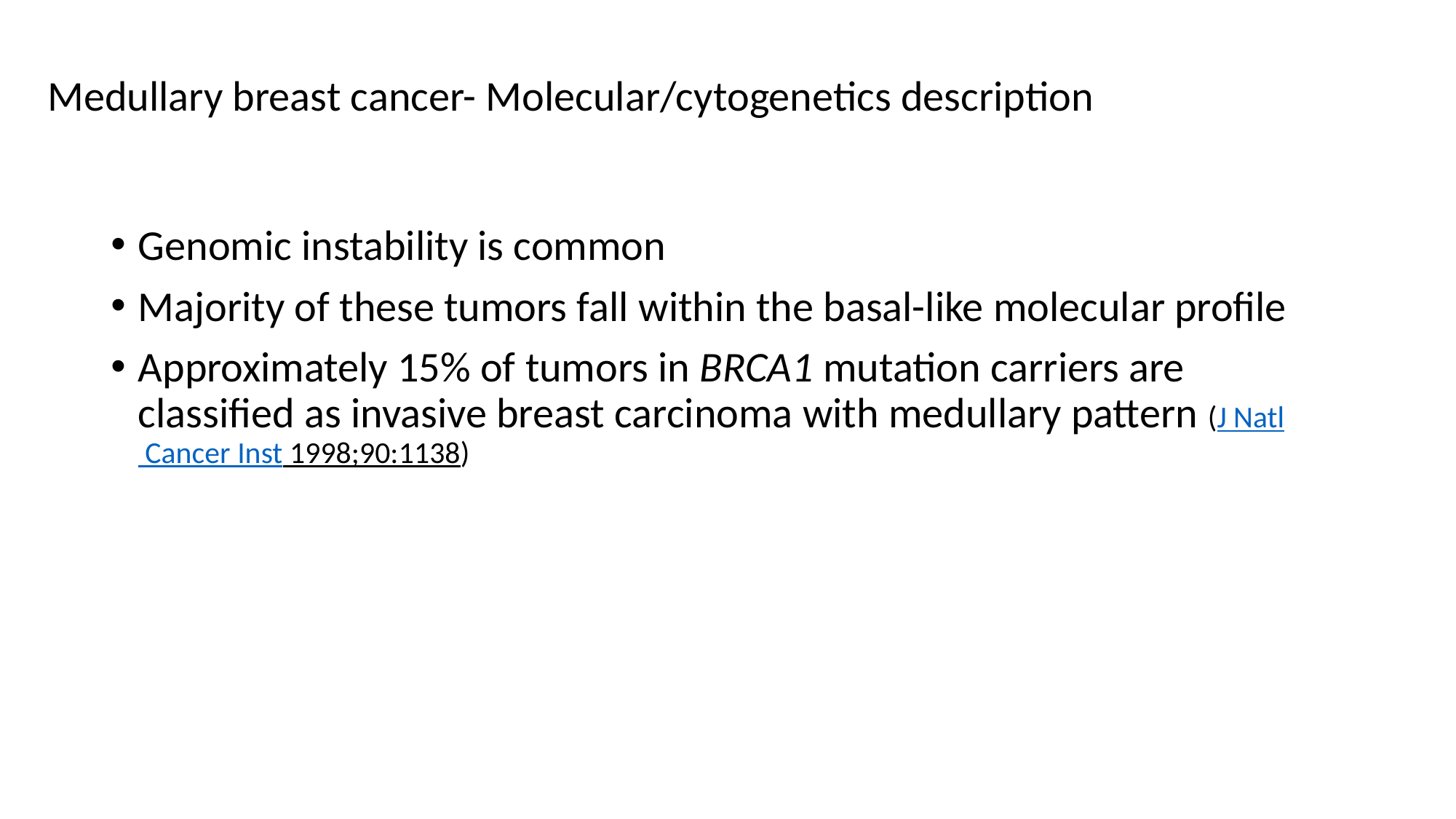

# Medullary breast cancer- Molecular/cytogenetics description
Genomic instability is common
Majority of these tumors fall within the basal-like molecular profile
Approximately 15% of tumors in BRCA1 mutation carriers are classified as invasive breast carcinoma with medullary pattern (J Natl Cancer Inst 1998;90:1138)